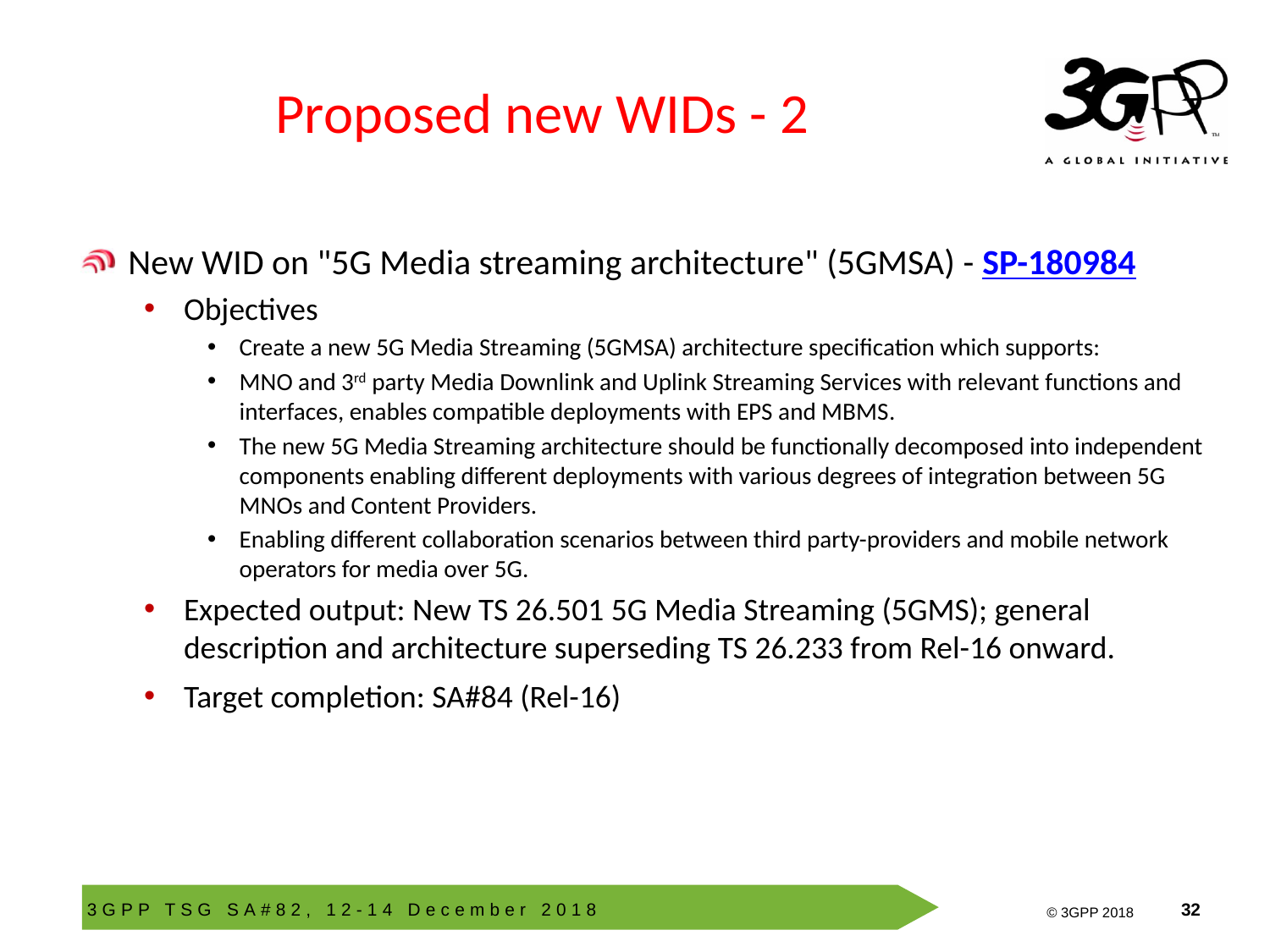

# Proposed new WIDs - 2

New WID on "5G Media streaming architecture" (5GMSA) - SP-180984
Objectives
Create a new 5G Media Streaming (5GMSA) architecture specification which supports:
MNO and 3rd party Media Downlink and Uplink Streaming Services with relevant functions and interfaces, enables compatible deployments with EPS and MBMS.
The new 5G Media Streaming architecture should be functionally decomposed into independent components enabling different deployments with various degrees of integration between 5G MNOs and Content Providers.
Enabling different collaboration scenarios between third party-providers and mobile network operators for media over 5G.
Expected output: New TS 26.501 5G Media Streaming (5GMS); general description and architecture superseding TS 26.233 from Rel-16 onward.
Target completion: SA#84 (Rel-16)